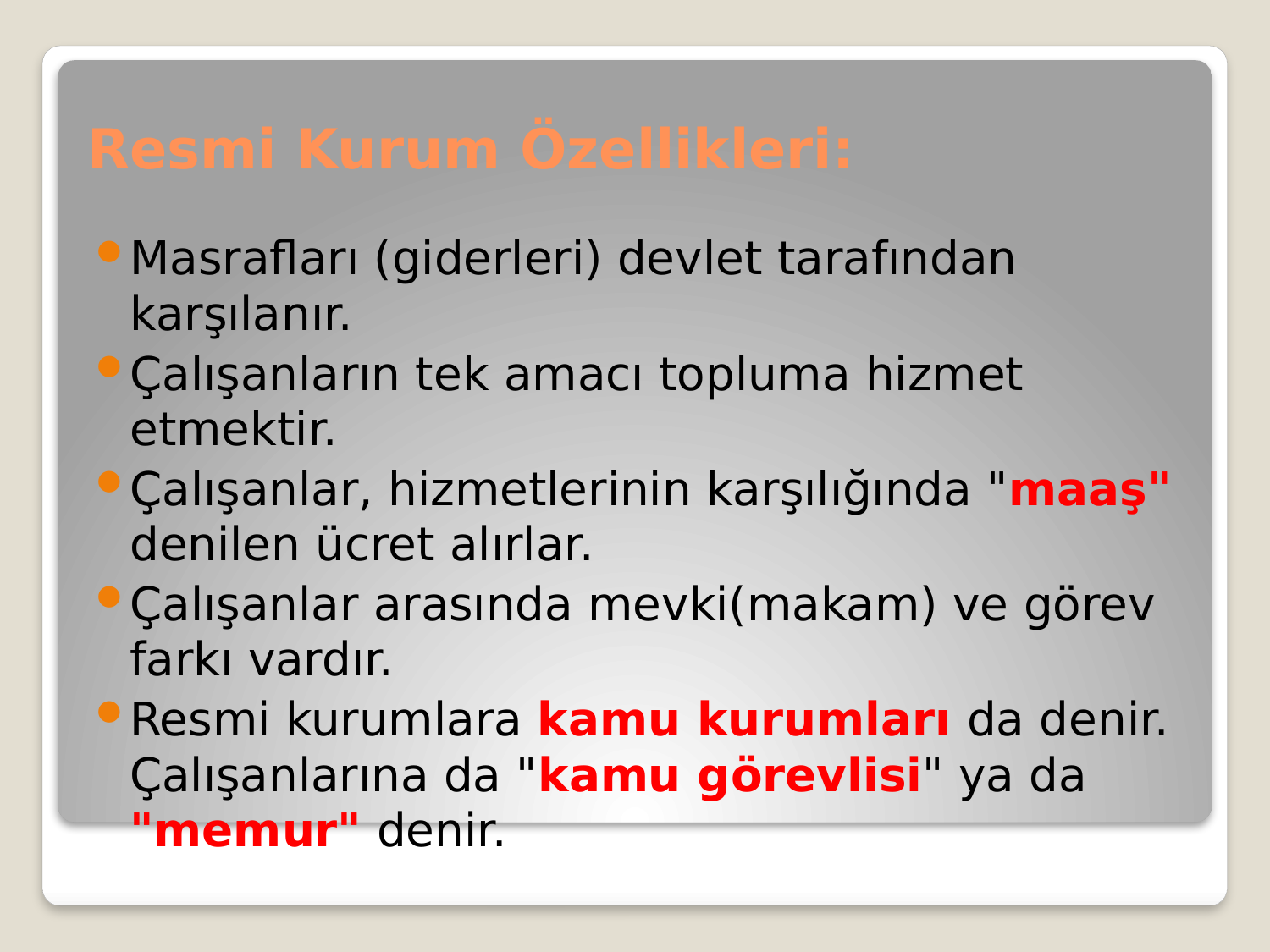

# Resmi Kurum Özellikleri:
Masrafları (giderleri) devlet tarafından karşılanır.
Çalışanların tek amacı topluma hizmet etmektir.
Çalışanlar, hizmetlerinin karşılığında "maaş" denilen ücret alırlar.
Çalışanlar arasında mevki(makam) ve görev farkı vardır.
Resmi kurumlara kamu kurumları da denir. Çalışanlarına da "kamu görevlisi" ya da "memur" denir.